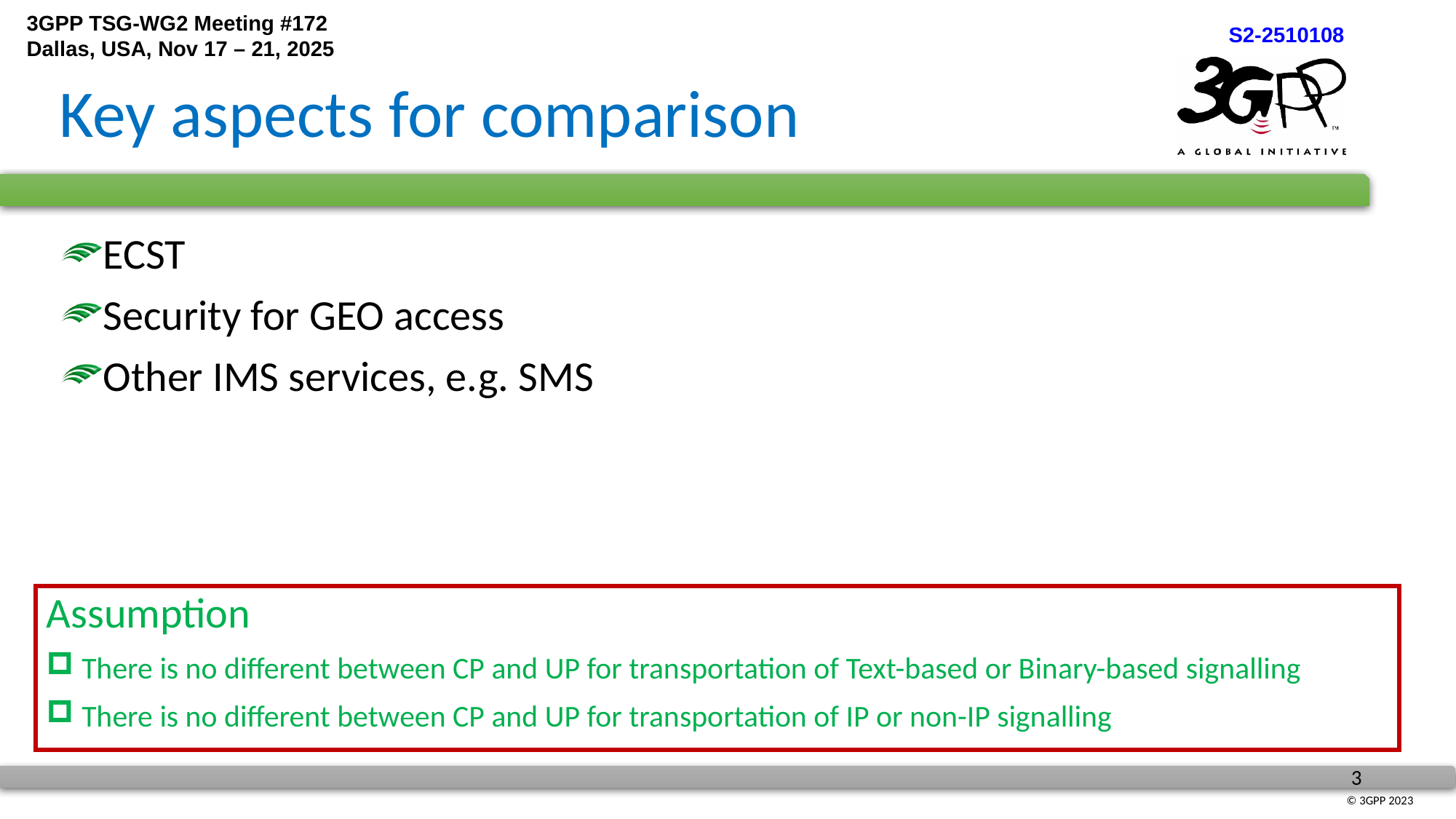

# Key aspects for comparison
ECST
Security for GEO access
Other IMS services, e.g. SMS
Assumption
 There is no different between CP and UP for transportation of Text-based or Binary-based signalling
 There is no different between CP and UP for transportation of IP or non-IP signalling